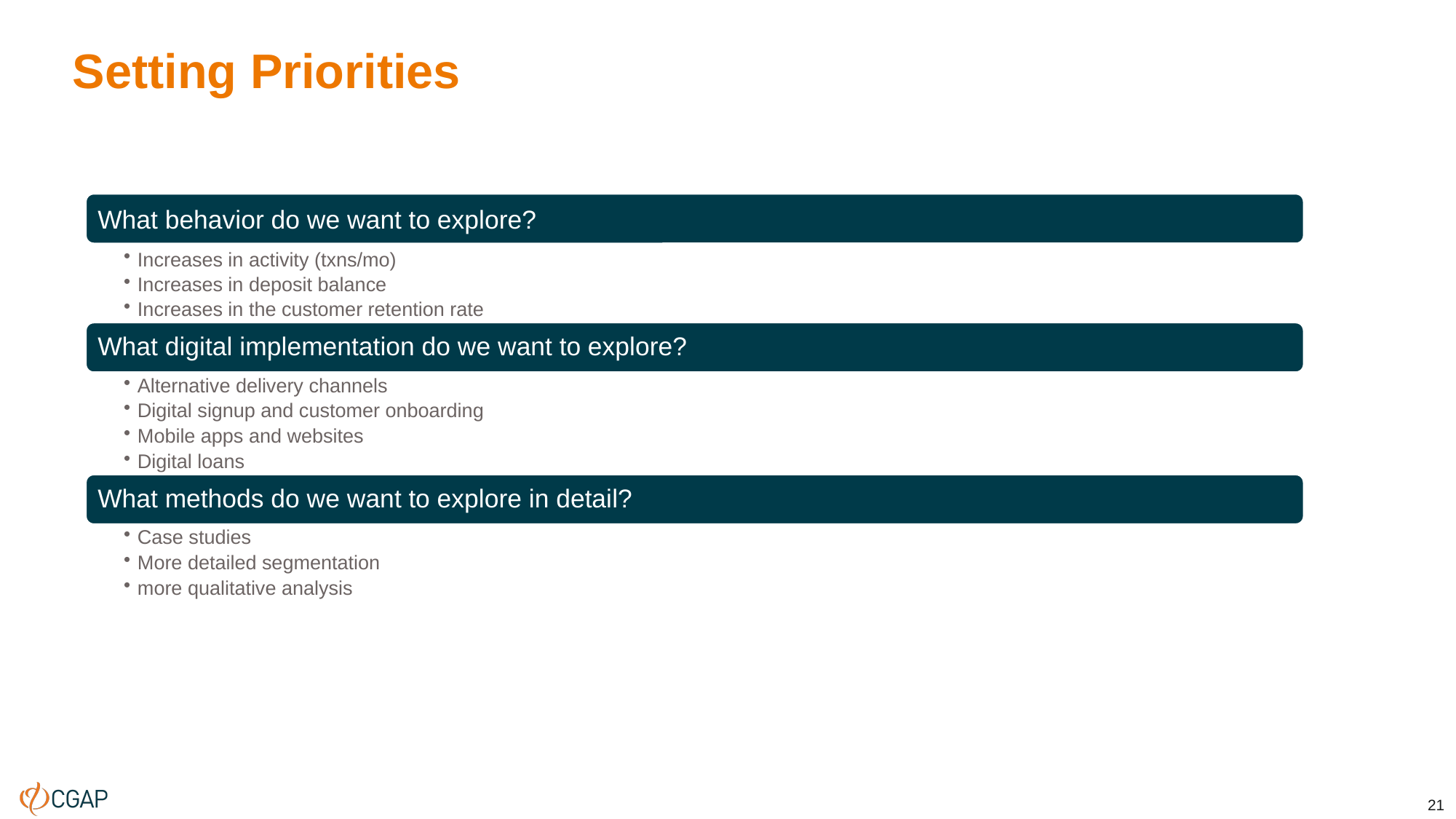

# Setting Priorities
What behavior do we want to explore?
Increases in activity (txns/mo)
Increases in deposit balance
Increases in the customer retention rate
What digital implementation do we want to explore?
Alternative delivery channels
Digital signup and customer onboarding
Mobile apps and websites
Digital loans
What methods do we want to explore in detail?
Case studies
More detailed segmentation
more qualitative analysis
21